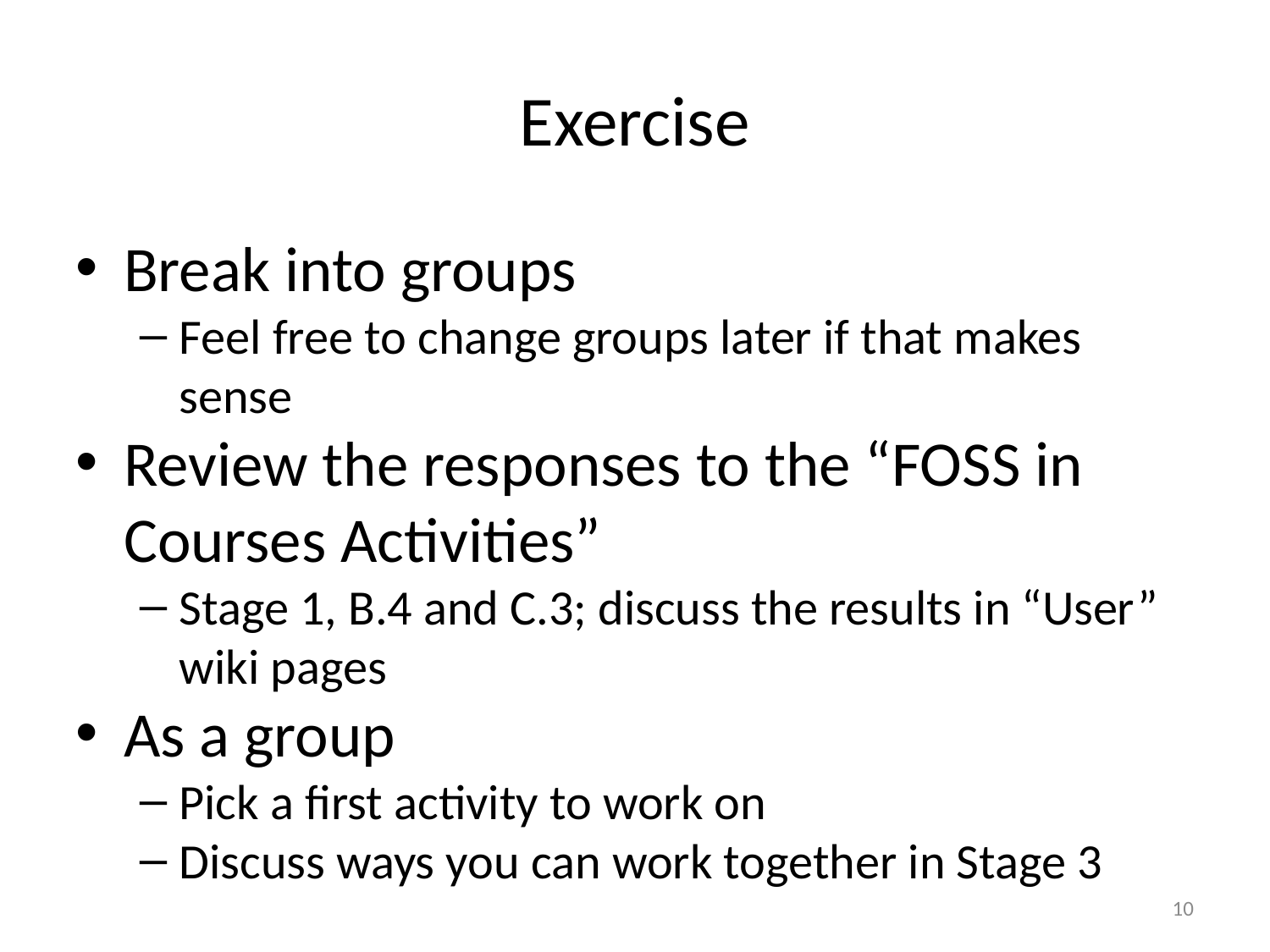

Exercise
Break into groups
Feel free to change groups later if that makes sense
Review the responses to the “FOSS in Courses Activities”
Stage 1, B.4 and C.3; discuss the results in “User” wiki pages
As a group
Pick a first activity to work on
Discuss ways you can work together in Stage 3
10